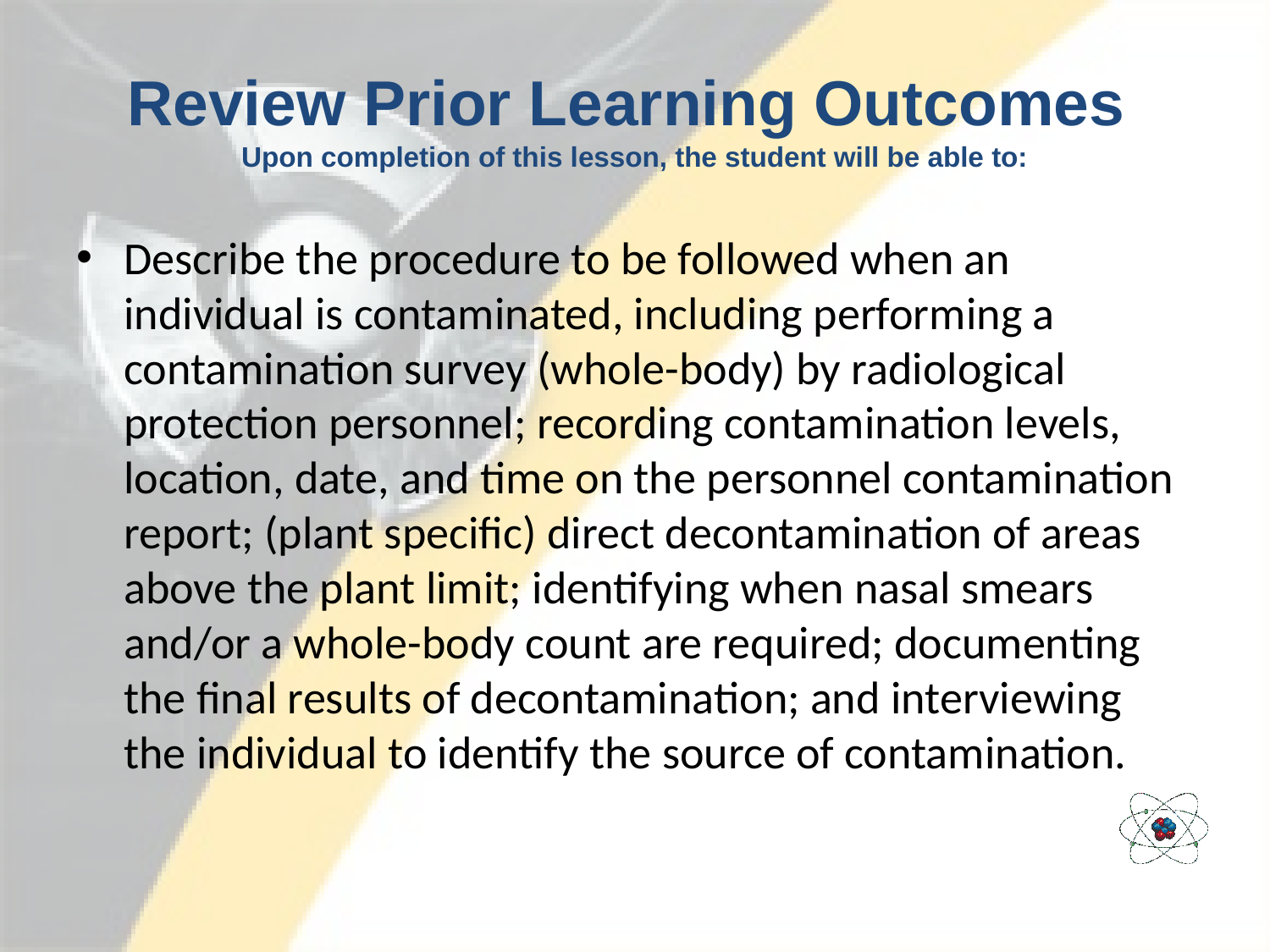

# Review Prior Learning Outcomes Upon completion of this lesson, the student will be able to:
Describe the procedure to be followed when an individual is contaminated, including performing a contamination survey (whole-body) by radiological protection personnel; recording contamination levels, location, date, and time on the personnel contamination report; (plant specific) direct decontamination of areas above the plant limit; identifying when nasal smears and/or a whole-body count are required; documenting the final results of decontamination; and interviewing the individual to identify the source of contamination.